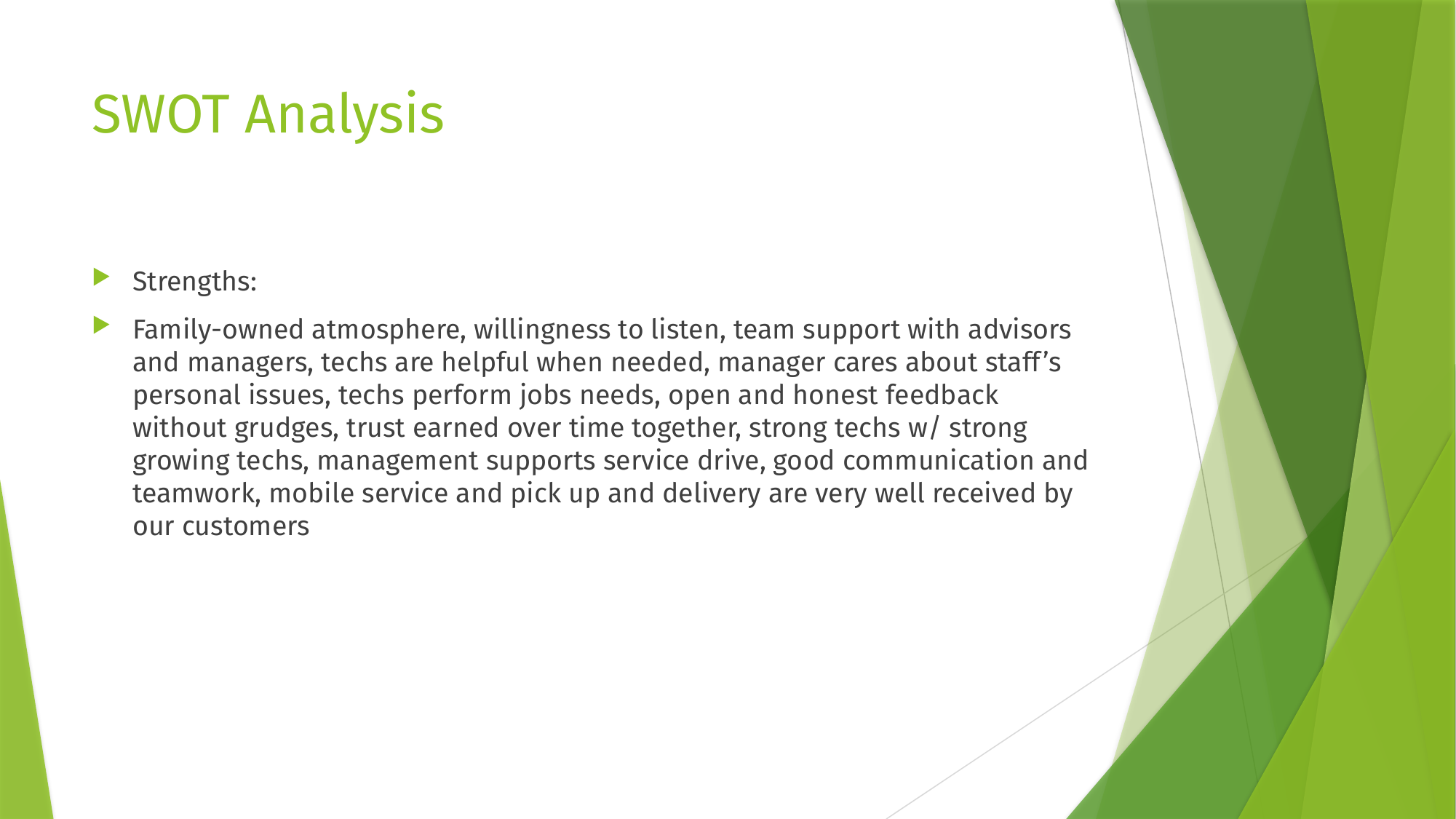

# SWOT Analysis
Strengths:
Family-owned atmosphere, willingness to listen, team support with advisors and managers, techs are helpful when needed, manager cares about staff’s personal issues, techs perform jobs needs, open and honest feedback without grudges, trust earned over time together, strong techs w/ strong growing techs, management supports service drive, good communication and teamwork, mobile service and pick up and delivery are very well received by our customers